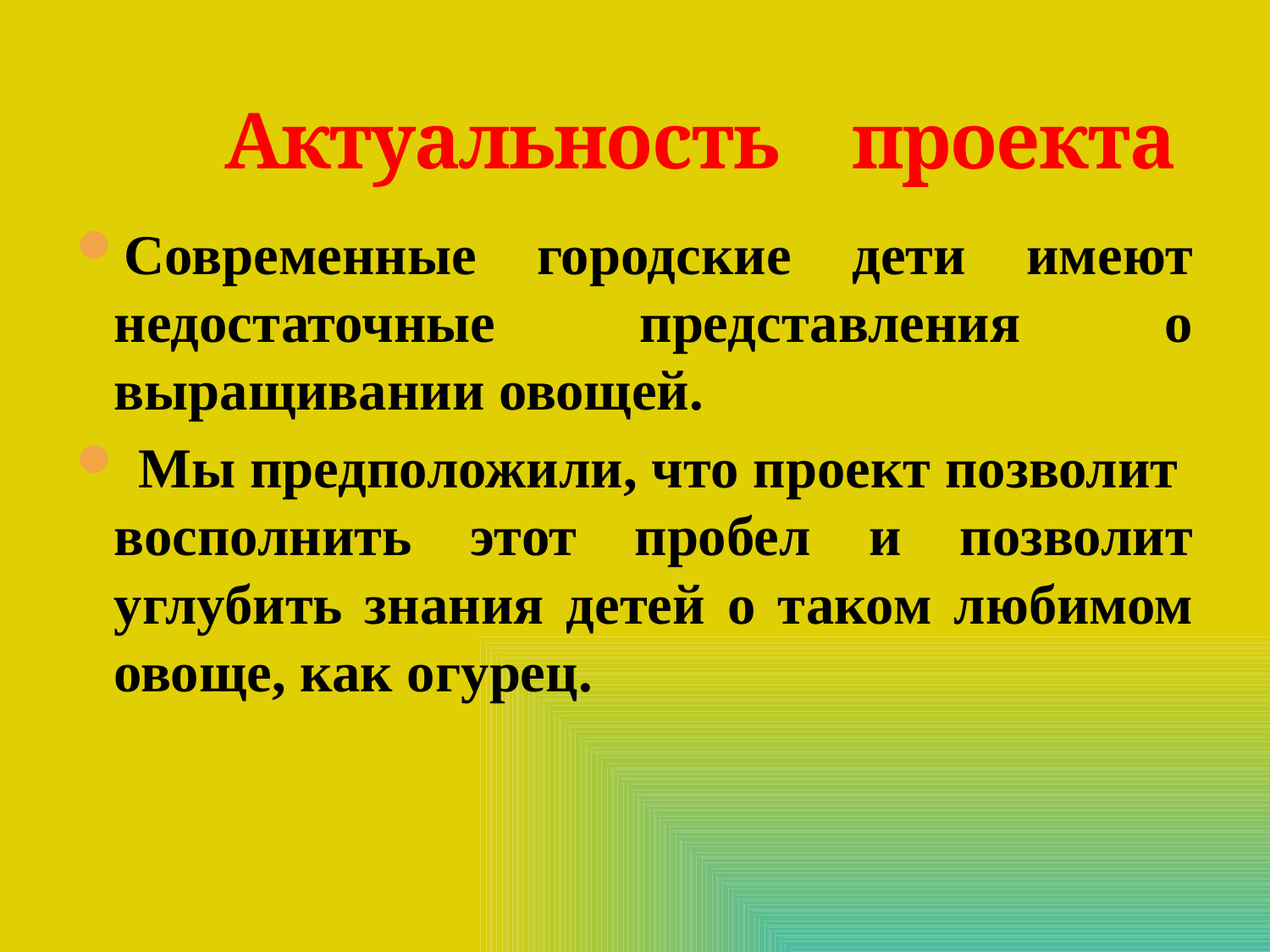

# Актуальность    проекта
Современные городские дети имеют недостаточные представления о выращивании овощей.
 Мы предположили, что проект позволит  восполнить этот пробел и позволит углубить знания детей о таком любимом овоще, как огурец.